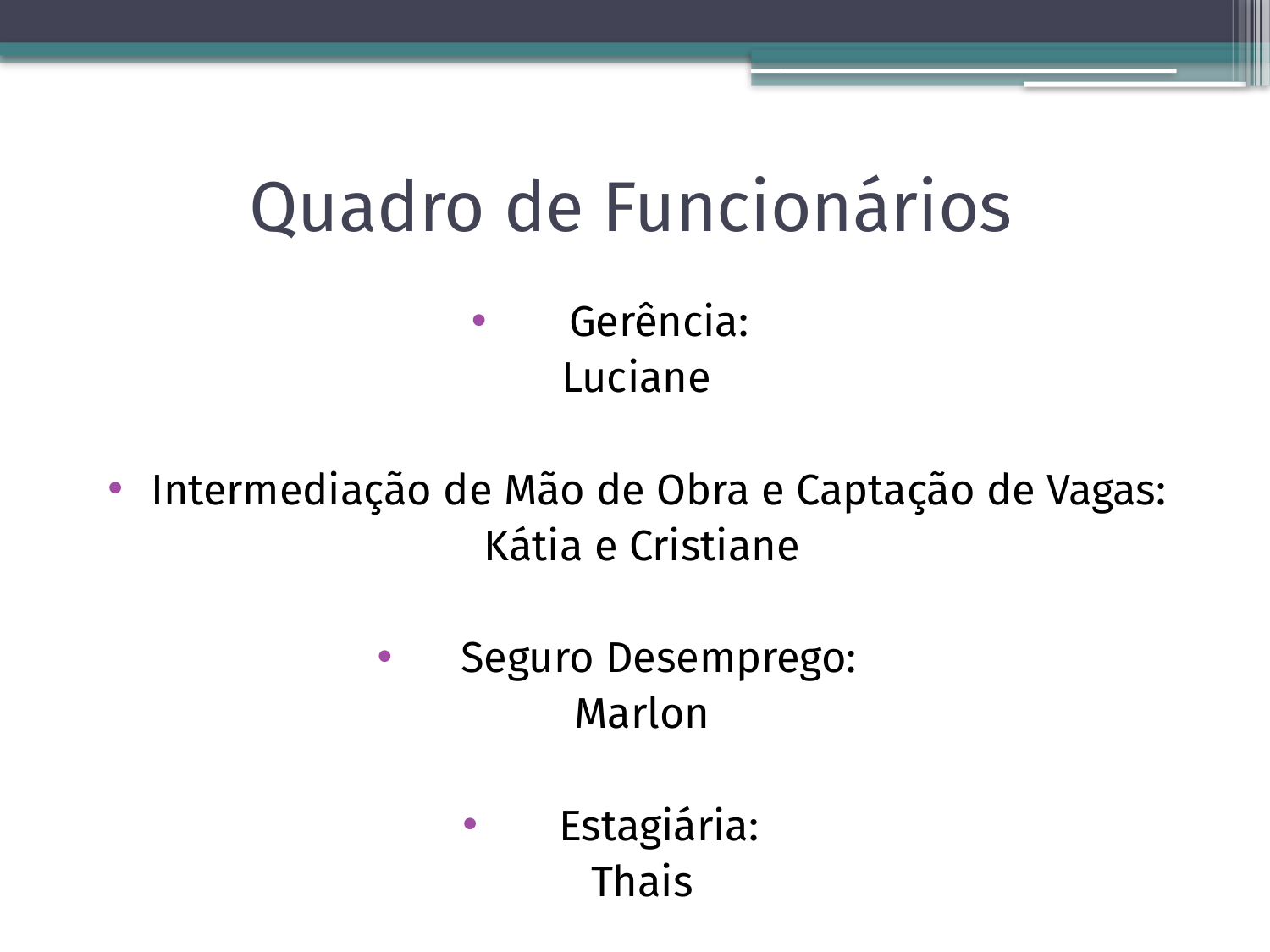

# Quadro de Funcionários
Gerência:
Luciane

Intermediação de Mão de Obra e Captação de Vagas:
Kátia e Cristiane

Seguro Desemprego:
Marlon

Estagiária:
Thais